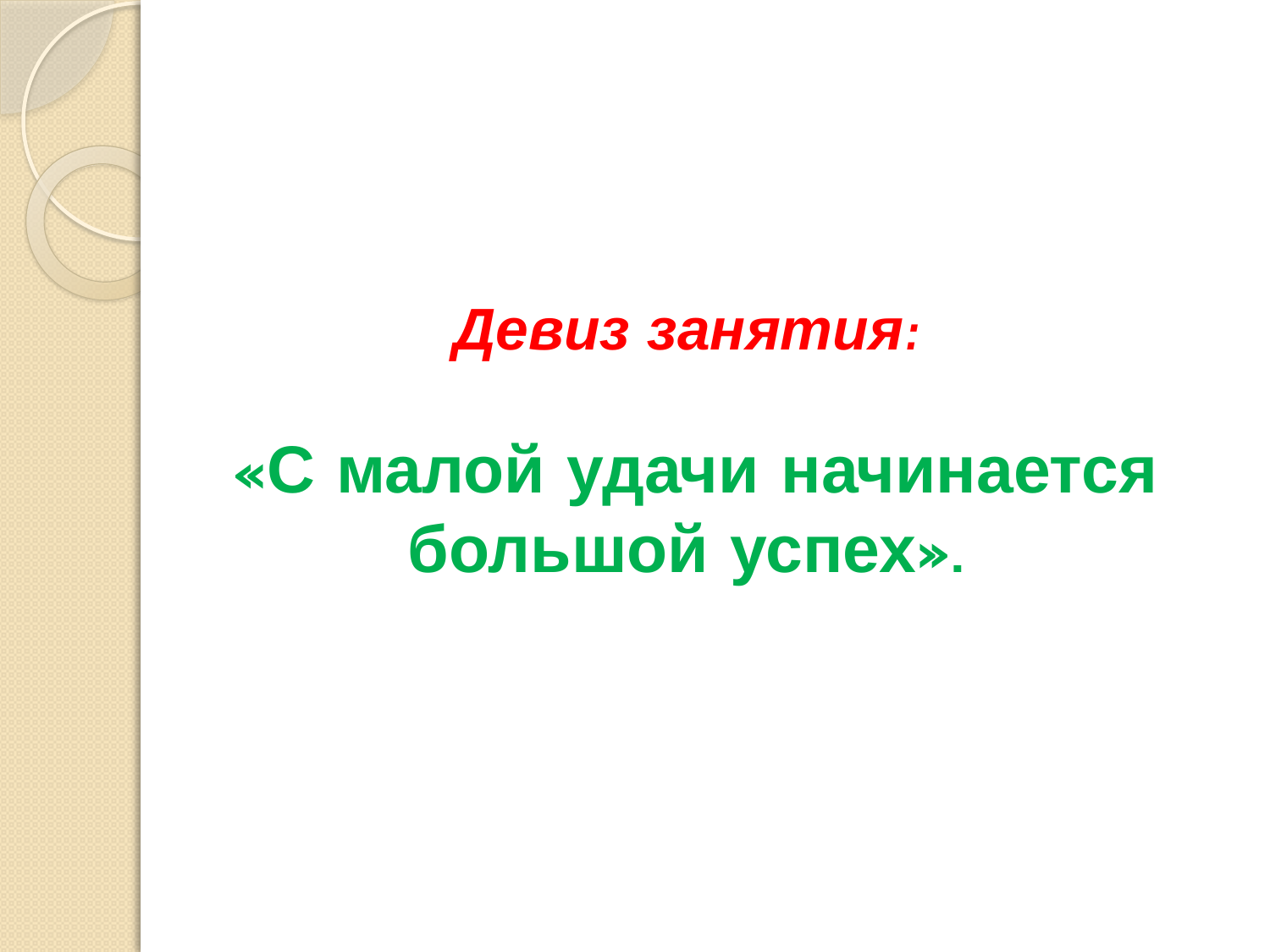

# Девиз занятия: «С малой удачи начинается большой успех».